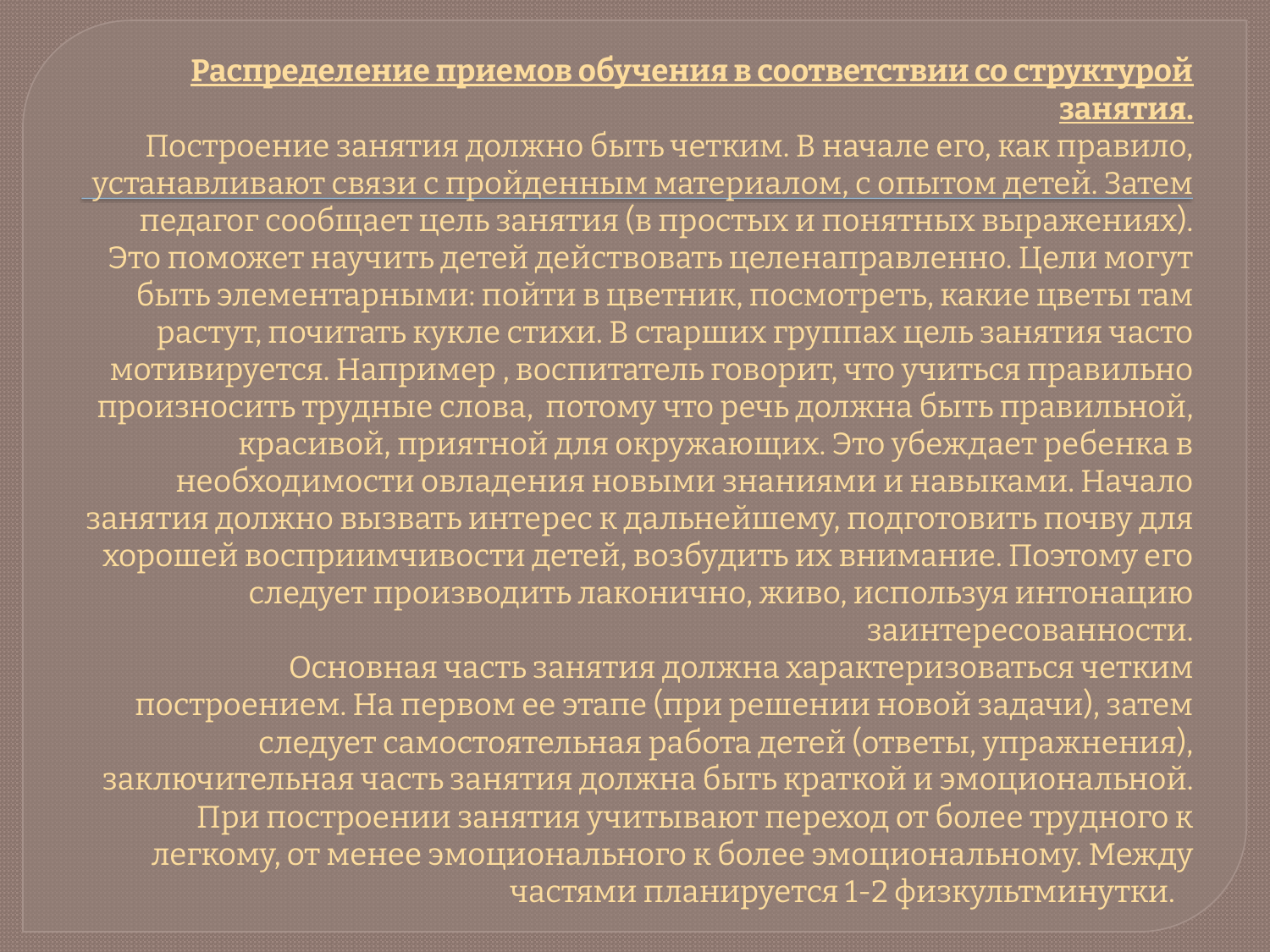

# Распределение приемов обучения в соответствии со структурой занятия. Построение занятия должно быть четким. В начале его, как правило, устанавливают связи с пройденным материалом, с опытом детей. Затем педагог сообщает цель занятия (в простых и понятных выражениях). Это поможет научить детей действовать целенаправленно. Цели могут быть элементарными: пойти в цветник, посмотреть, какие цветы там растут, почитать кукле стихи. В старших группах цель занятия часто мотивируется. Например , воспитатель говорит, что учиться правильно произносить трудные слова,  потому что речь должна быть правильной, красивой, приятной для окружающих. Это убеждает ребенка в необходимости овладения новыми знаниями и навыками. Начало занятия должно вызвать интерес к дальнейшему, подготовить почву для хорошей восприимчивости детей, возбудить их внимание. Поэтому его следует производить лаконично, живо, используя интонацию заинтересованности. Основная часть занятия должна характеризоваться четким построением. На первом ее этапе (при решении новой задачи), затем следует самостоятельная работа детей (ответы, упражнения), заключительная часть занятия должна быть краткой и эмоциональной. При построении занятия учитывают переход от более трудного к легкому, от менее эмоционального к более эмоциональному. Между частями планируется 1-2 физкультминутки.